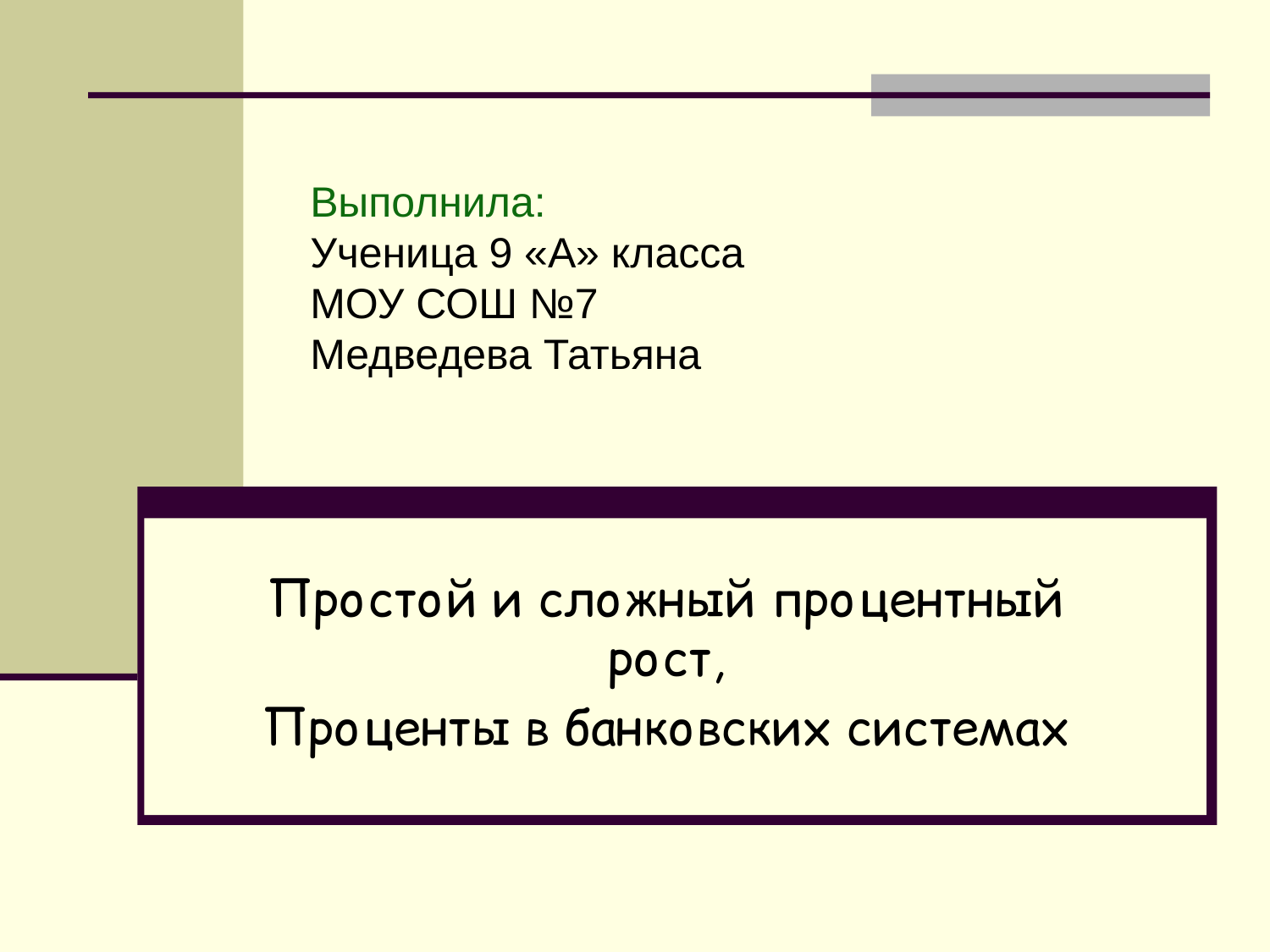

Выполнила:
Ученица 9 «А» класса
МОУ СОШ №7
Медведева Татьяна
Простой и сложный процентный рост,
Проценты в банковских системах